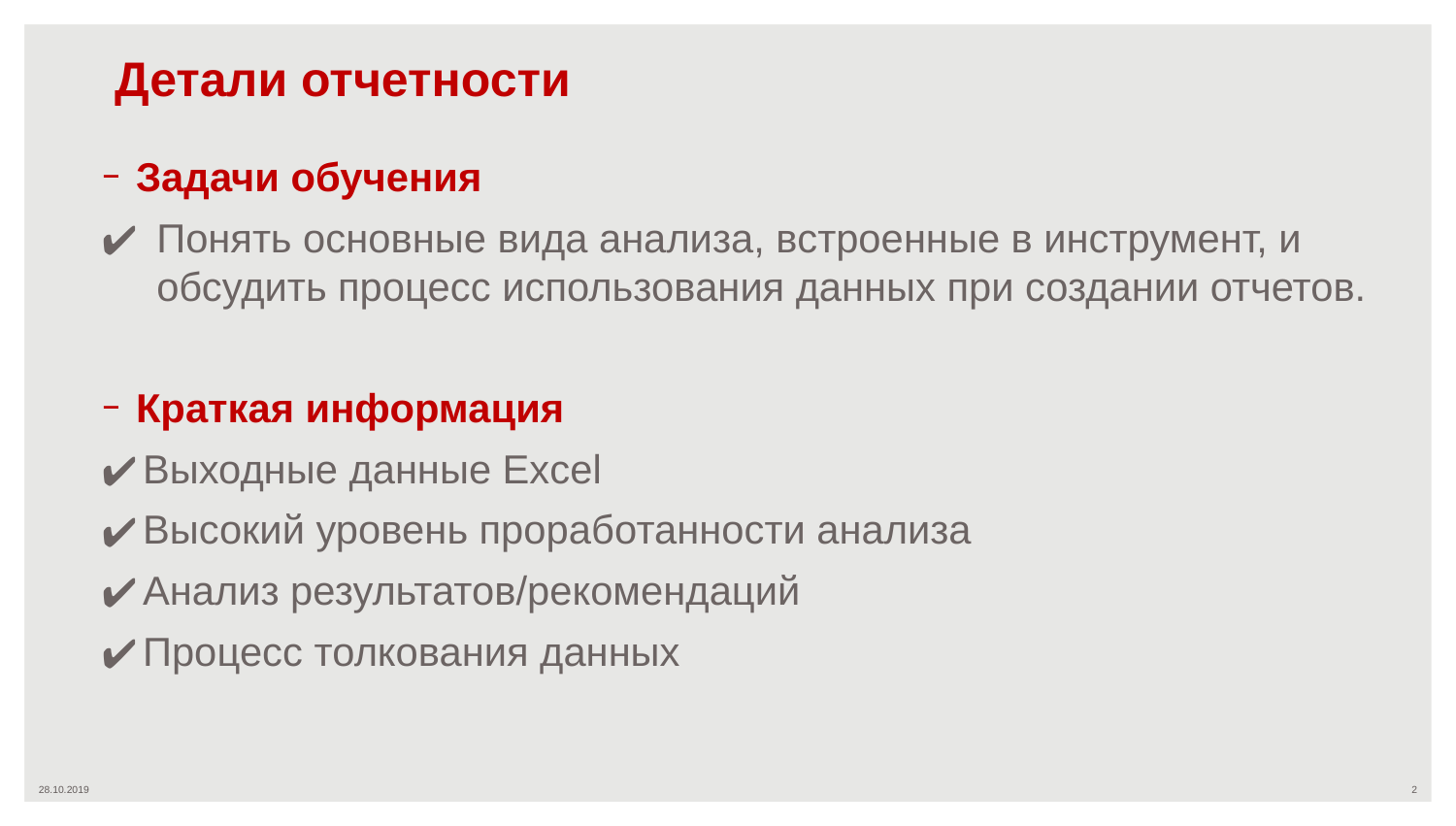

# Детали отчетности
Задачи обучения
Понять основные вида анализа, встроенные в инструмент, и обсудить процесс использования данных при создании отчетов.

Краткая информация
Выходные данные Excel
Высокий уровень проработанности анализа
Анализ результатов/рекомендаций
Процесс толкования данных
28.10.2019
2